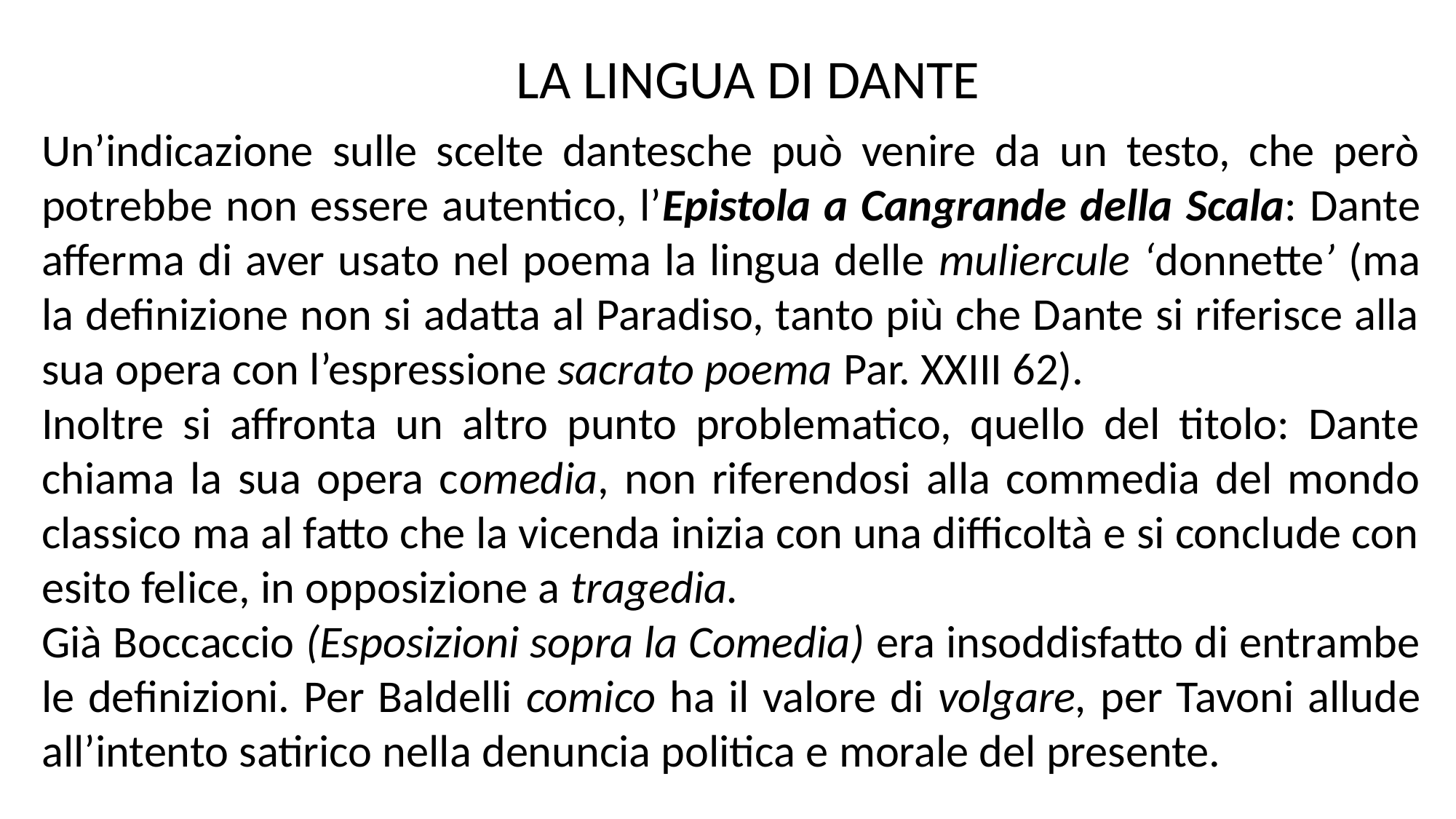

LA LINGUA DI DANTE
Un’indicazione sulle scelte dantesche può venire da un testo, che però potrebbe non essere autentico, l’Epistola a Cangrande della Scala: Dante afferma di aver usato nel poema la lingua delle muliercule ‘donnette’ (ma la definizione non si adatta al Paradiso, tanto più che Dante si riferisce alla sua opera con l’espressione sacrato poema Par. XXIII 62).
Inoltre si affronta un altro punto problematico, quello del titolo: Dante chiama la sua opera comedia, non riferendosi alla commedia del mondo classico ma al fatto che la vicenda inizia con una difficoltà e si conclude con esito felice, in opposizione a tragedia.
Già Boccaccio (Esposizioni sopra la Comedia) era insoddisfatto di entrambe le definizioni. Per Baldelli comico ha il valore di volgare, per Tavoni allude all’intento satirico nella denuncia politica e morale del presente.